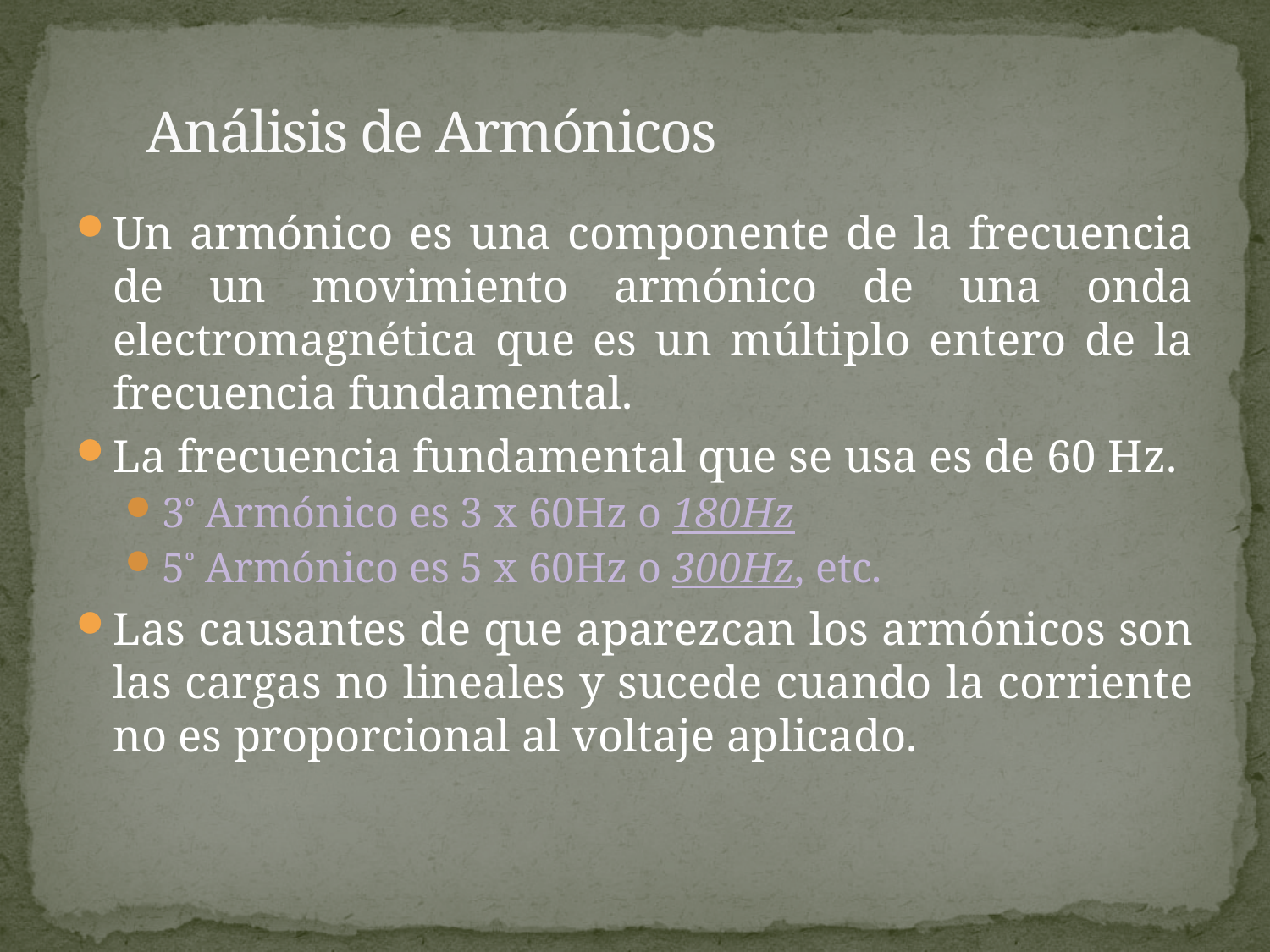

# Análisis de Armónicos
Un armónico es una componente de la frecuencia de un movimiento armónico de una onda electromagnética que es un múltiplo entero de la frecuencia fundamental.
La frecuencia fundamental que se usa es de 60 Hz.
3º Armónico es 3 x 60Hz o 180Hz
5º Armónico es 5 x 60Hz o 300Hz, etc.
Las causantes de que aparezcan los armónicos son las cargas no lineales y sucede cuando la corriente no es proporcional al voltaje aplicado.